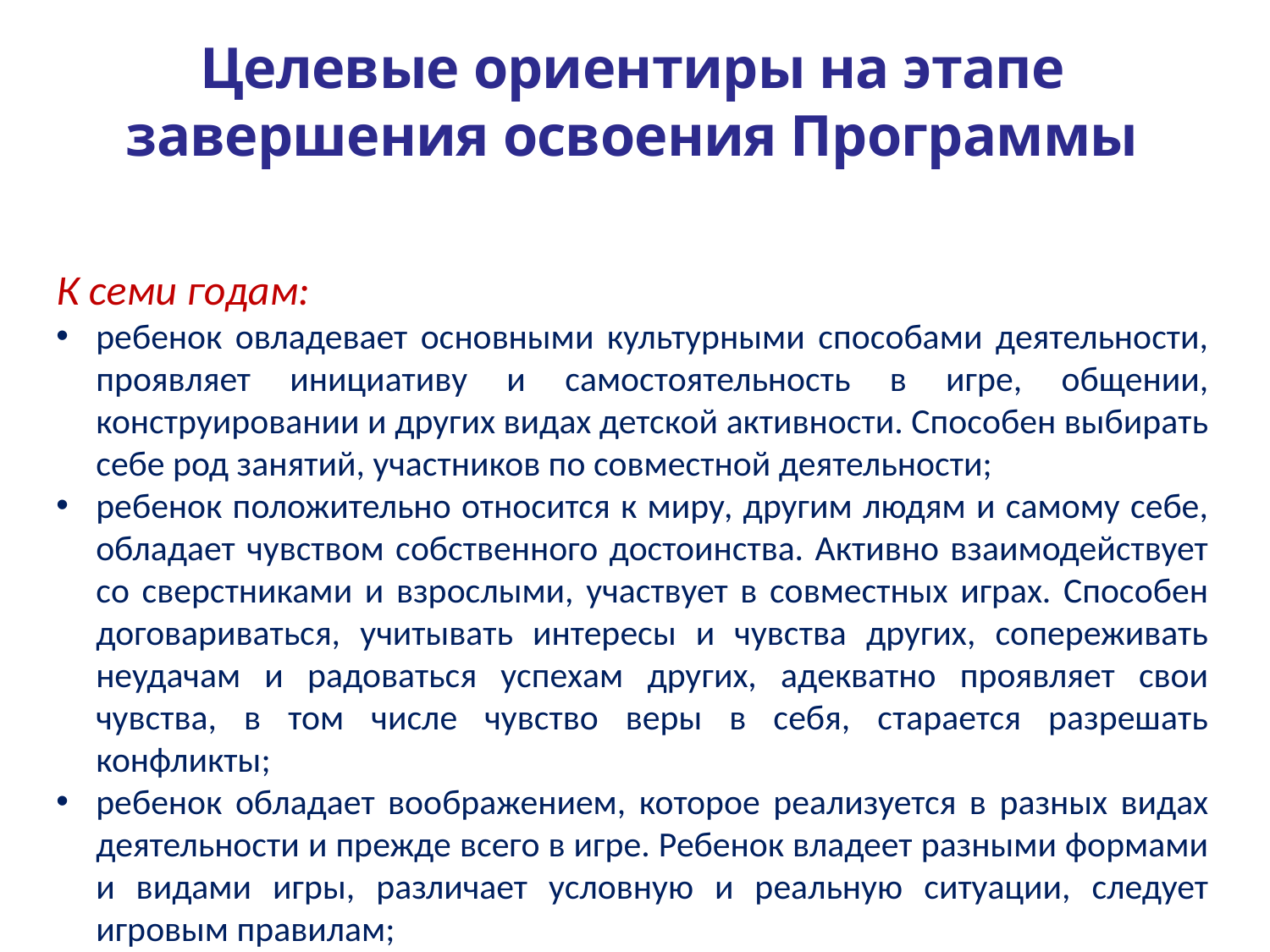

Целевые ориентиры на этапе завершения освоения Программы
К семи годам:
ребенок овладевает основными культурными способами деятельности, проявляет инициативу и самостоятельность в игре, общении, конструировании и других видах детской активности. Способен выбирать себе род занятий, участников по совместной деятельности;
ребенок положительно относится к миру, другим людям и самому себе, обладает чувством собственного достоинства. Активно взаимодействует со сверстниками и взрослыми, участвует в совместных играх. Способен договариваться, учитывать интересы и чувства других, сопереживать неудачам и радоваться успехам других, адекватно проявляет свои чувства, в том числе чувство веры в себя, старается разрешать конфликты;
ребенок обладает воображением, которое реализуется в разных видах деятельности и прежде всего в игре. Ребенок владеет разными формами и видами игры, различает условную и реальную ситуации, следует игровым правилам;
ребенок достаточно хорошо владеет устной речью, может высказывать свои мысли и желания, использовать речь для выражения своих мыслей, чувств и желаний, построения речевого высказывания в ситуации общения, может выделять звуки в словах, у ребенка складываются предпосылки грамотности;